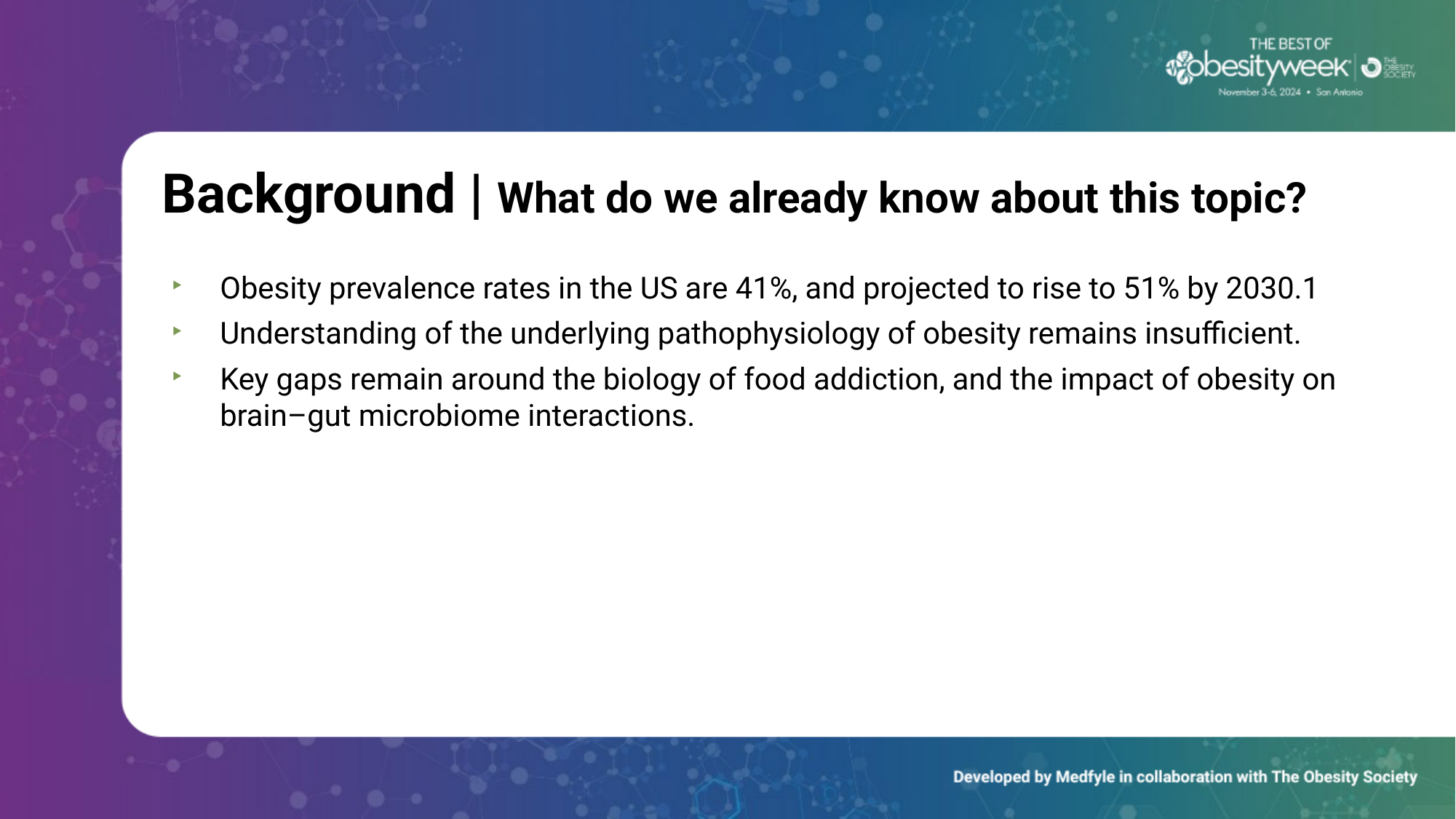

# Background | What do we already know about this topic?
Obesity prevalence rates in the US are 41%, and projected to rise to 51% by 2030.1
Understanding of the underlying pathophysiology of obesity remains insufficient.
Key gaps remain around the biology of food addiction, and the impact of obesity on brain–gut microbiome interactions.